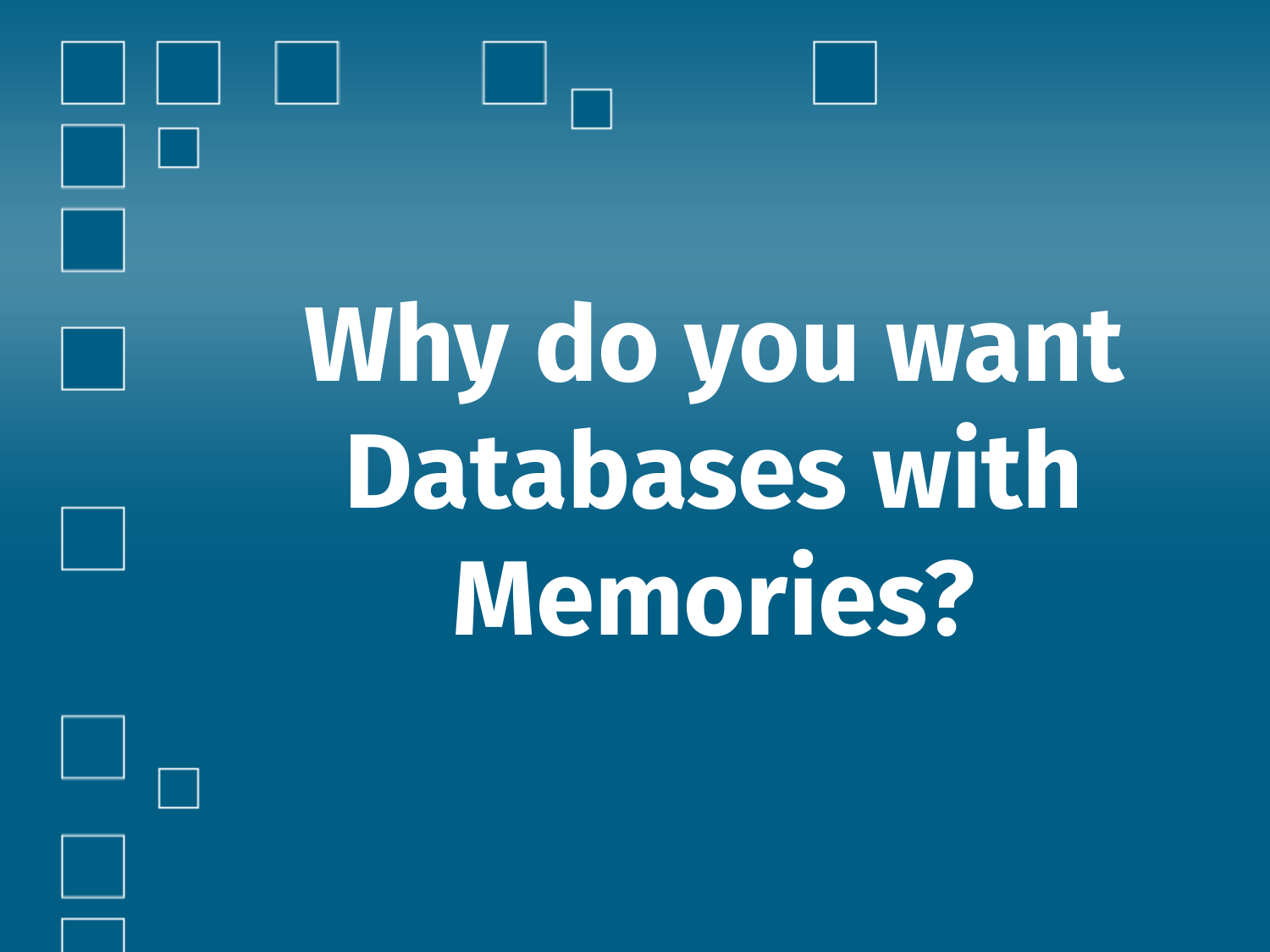

# Why do you want Databases with Memories?